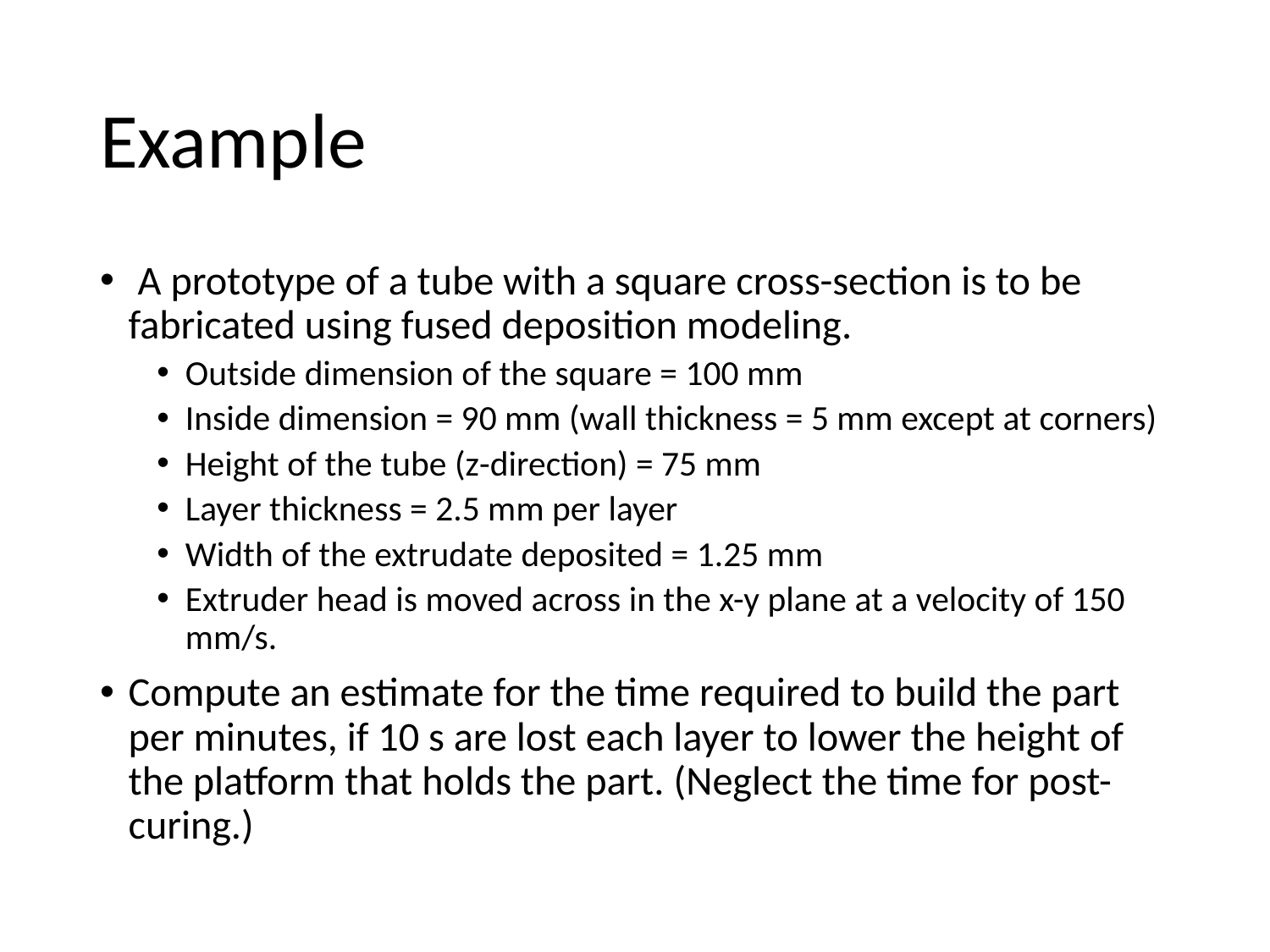

# Example
 A prototype of a tube with a square cross-section is to be fabricated using fused deposition modeling.
Outside dimension of the square = 100 mm
Inside dimension = 90 mm (wall thickness = 5 mm except at corners)
Height of the tube (z-direction) = 75 mm
Layer thickness = 2.5 mm per layer
Width of the extrudate deposited = 1.25 mm
Extruder head is moved across in the x-y plane at a velocity of 150 mm/s.
Compute an estimate for the time required to build the part per minutes, if 10 s are lost each layer to lower the height of the platform that holds the part. (Neglect the time for post-curing.)